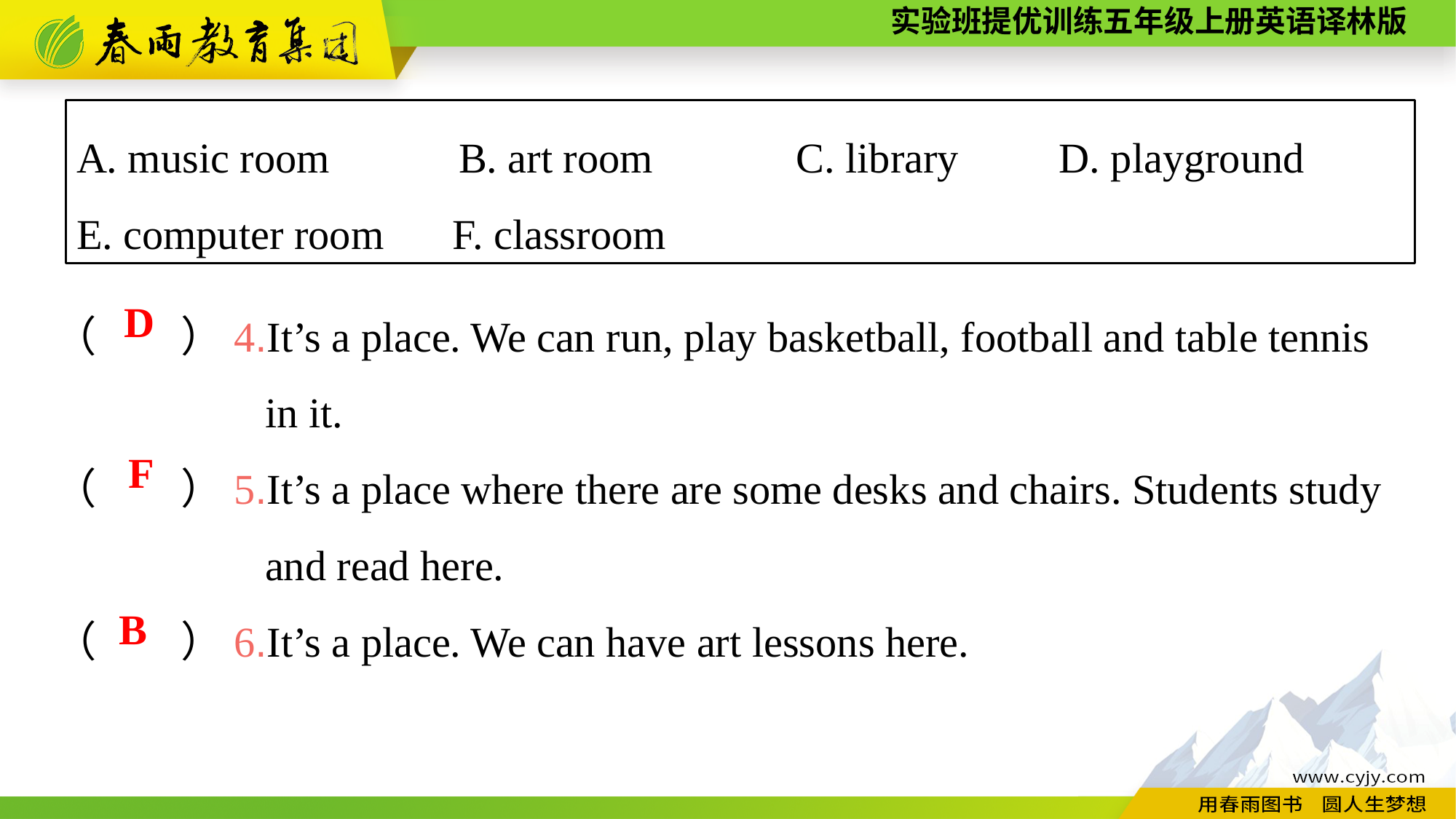

A. music room　       B. art room　　    C. library                      D. playground
E. computer room	F. classroom
（　　）4.It’s a place. We can run, play basketball, football and table tennis
                    in it.
（　　）5.It’s a place where there are some desks and chairs. Students study
                    and read here.
（　　）6.It’s a place. We can have art lessons here.
D
F
B